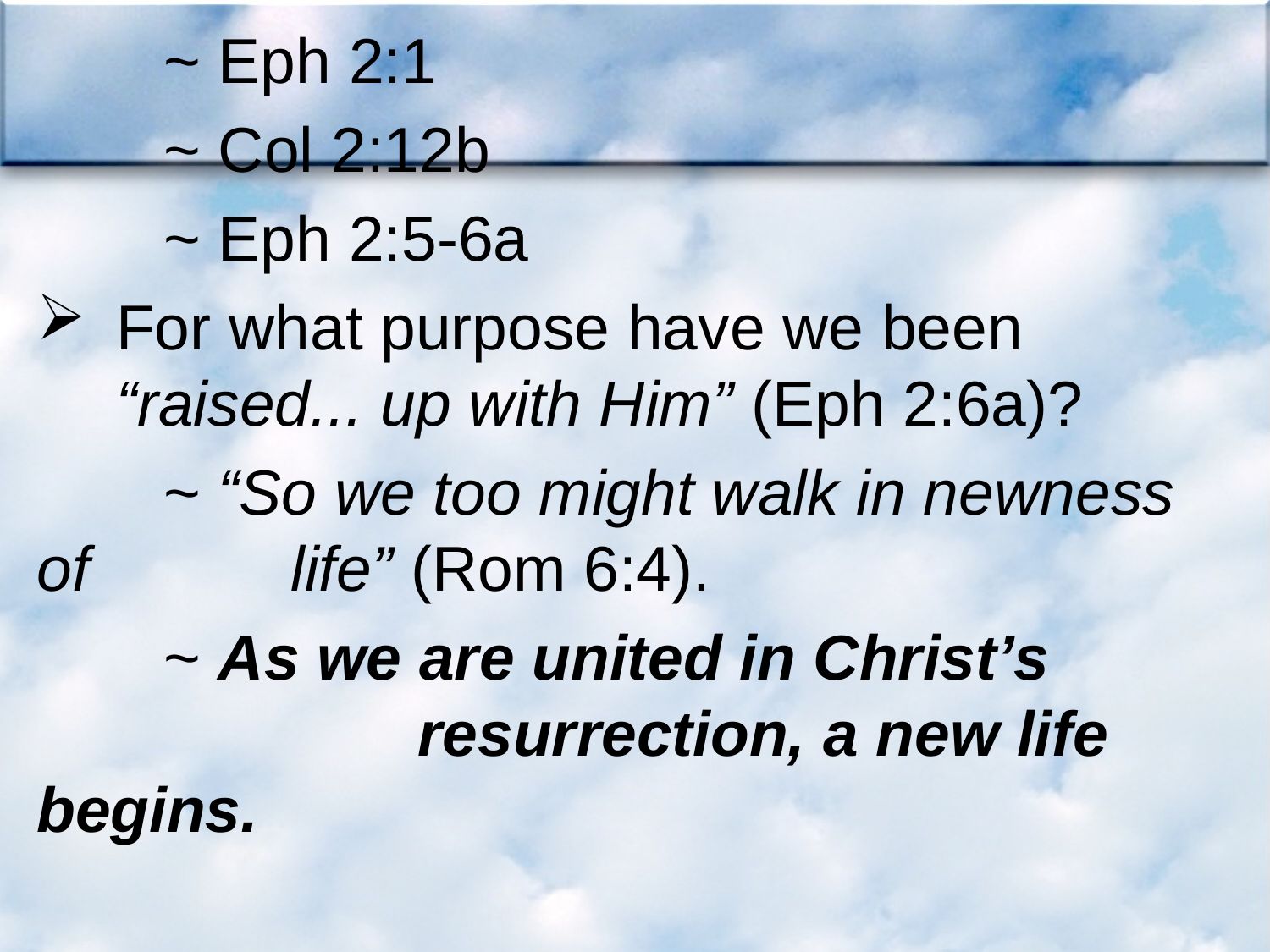

~ Eph 2:1
	~ Col 2:12b
	~ Eph 2:5-6a
For what purpose have we been “raised... up with Him” (Eph 2:6a)?
	~ “So we too might walk in newness of 		life” (Rom 6:4).
	~ As we are united in Christ’s 				resurrection, a new life begins.